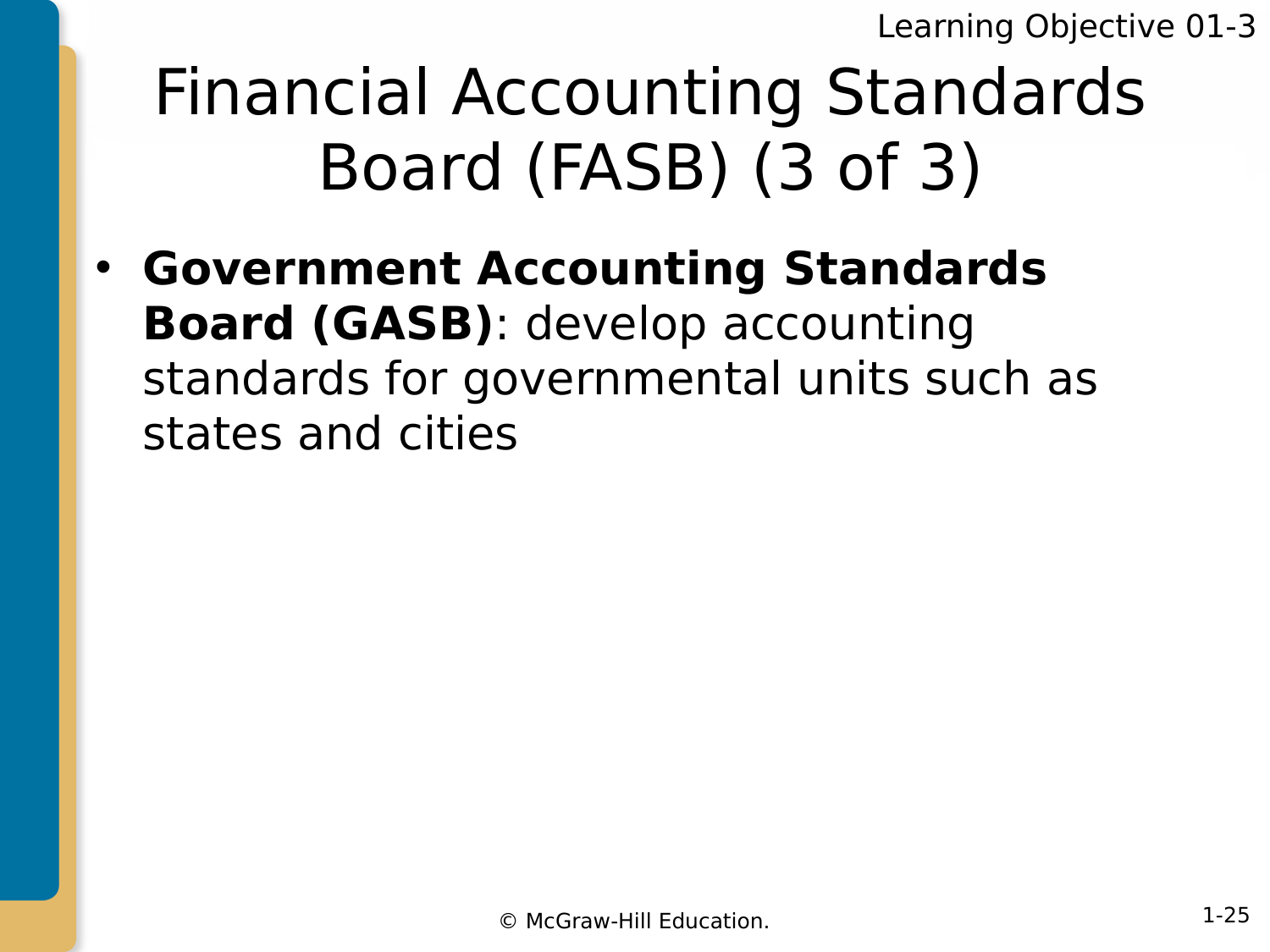

Learning Objective 01-3
# Financial Accounting Standards Board (FASB) (3 of 3)
Government Accounting Standards Board (GASB): develop accounting standards for governmental units such as states and cities